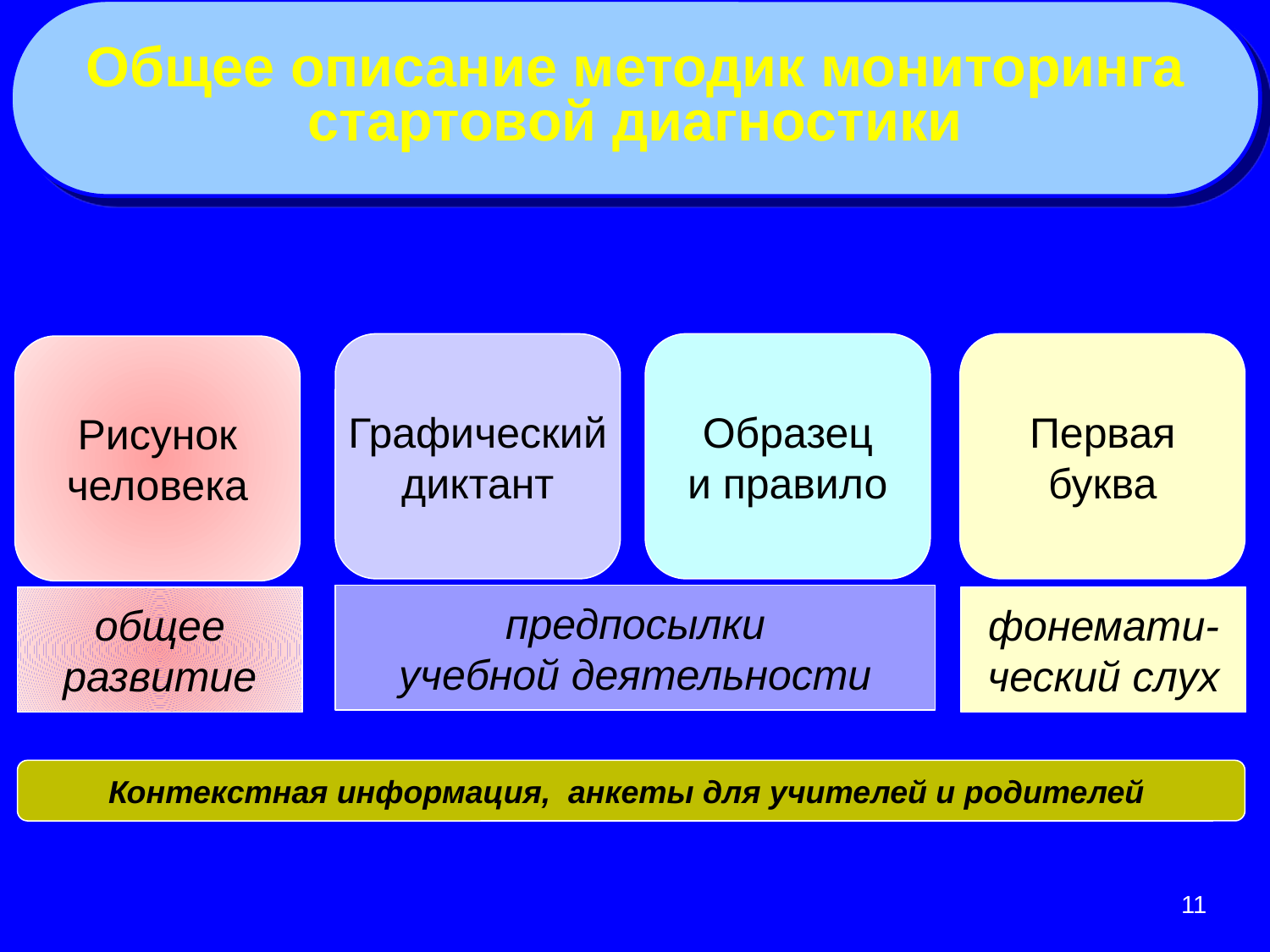

Общее описание методик мониторинга
стартовой диагностики
Графический
диктант
Образец
и правило
Первая
буква
Рисунок
человека
предпосылки
учебной деятельности
общее
развитие
фонемати-
ческий слух
Контекстная информация,  анкеты для учителей и родителей
11